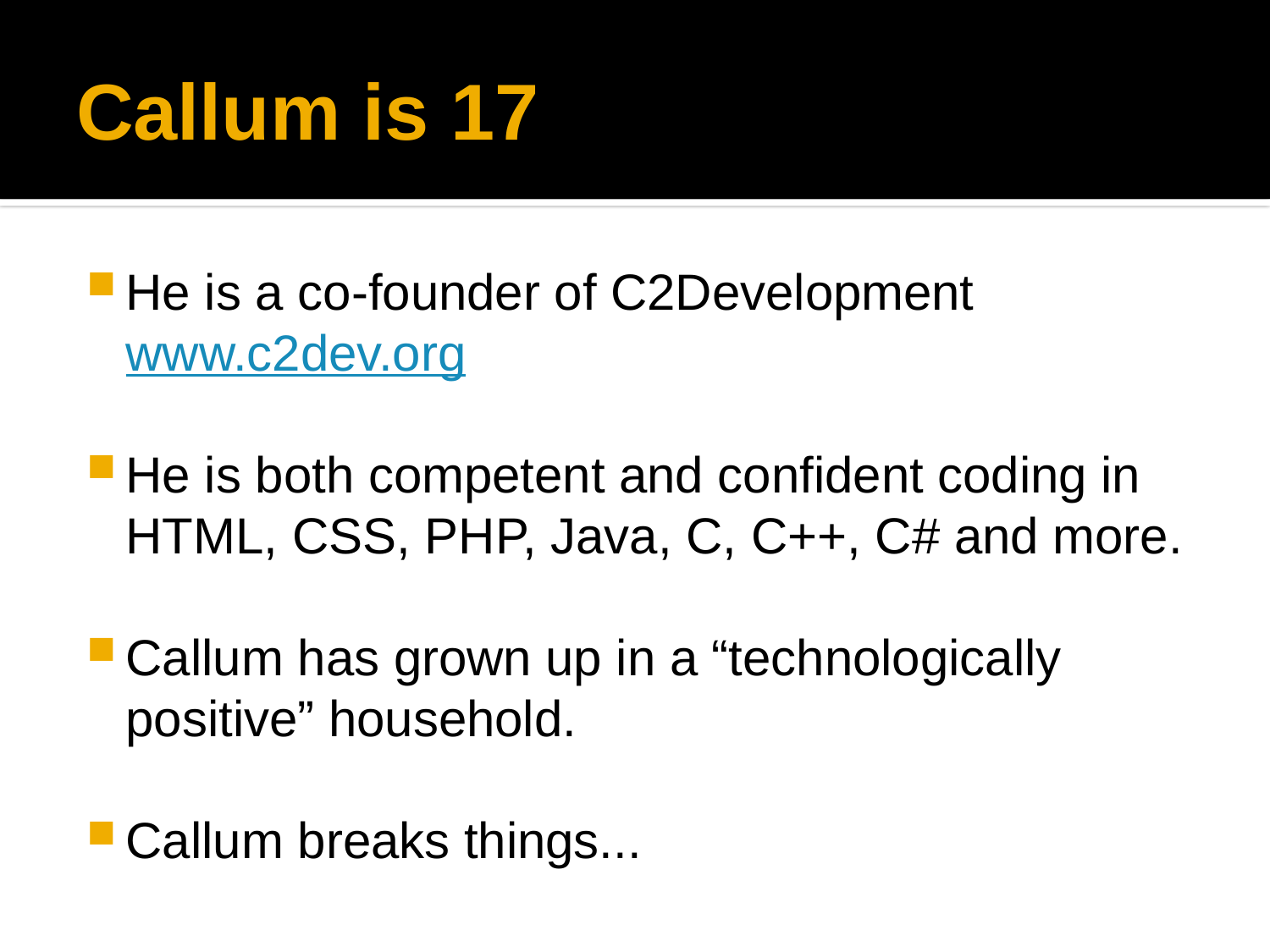

# Callum is 17
He is a co-founder of C2Development
www.c2dev.org

He is both competent and confident coding in HTML, CSS, PHP, Java, C, C++, C# and more.

Callum has grown up in a “technologically positive” household.

Callum breaks things...